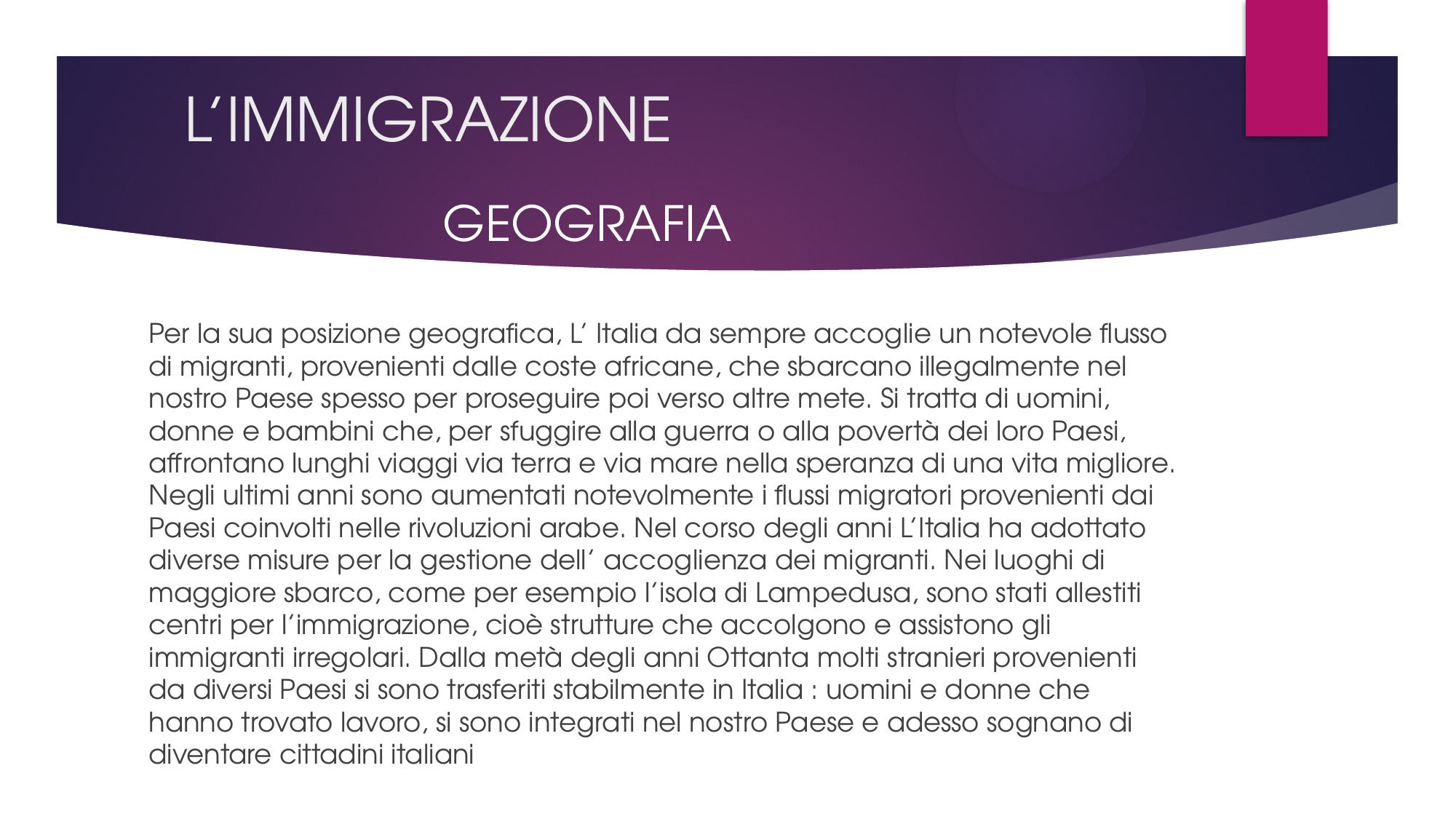

# L’IMMIGRAZIONE
              GEOGRAFIA
Per la sua posizione geografica, L’ Italia da sempre accoglie un notevole flusso di migranti, provenienti dalle coste africane, che sbarcano illegalmente nel nostro Paese spesso per proseguire poi verso altre mete. Si tratta di uomini, donne e bambini che, per sfuggire alla guerra o alla povertà dei loro Paesi, affrontano lunghi viaggi via terra e via mare nella speranza di una vita migliore. Negli ultimi anni sono aumentati notevolmente i flussi migratori provenienti dai Paesi coinvolti nelle rivoluzioni arabe. Nel corso degli anni L’Italia ha adottato diverse misure per la gestione dell’ accoglienza dei migranti. Nei luoghi di maggiore sbarco, come per esempio l’isola di Lampedusa, sono stati allestiti centri per l’immigrazione, cioè strutture che accolgono e assistono gli immigranti irregolari. Dalla metà degli anni Ottanta molti stranieri provenienti da diversi Paesi si sono trasferiti stabilmente in Italia : uomini e donne che hanno trovato lavoro, si sono integrati nel nostro Paese e adesso sognano di diventare cittadini italiani